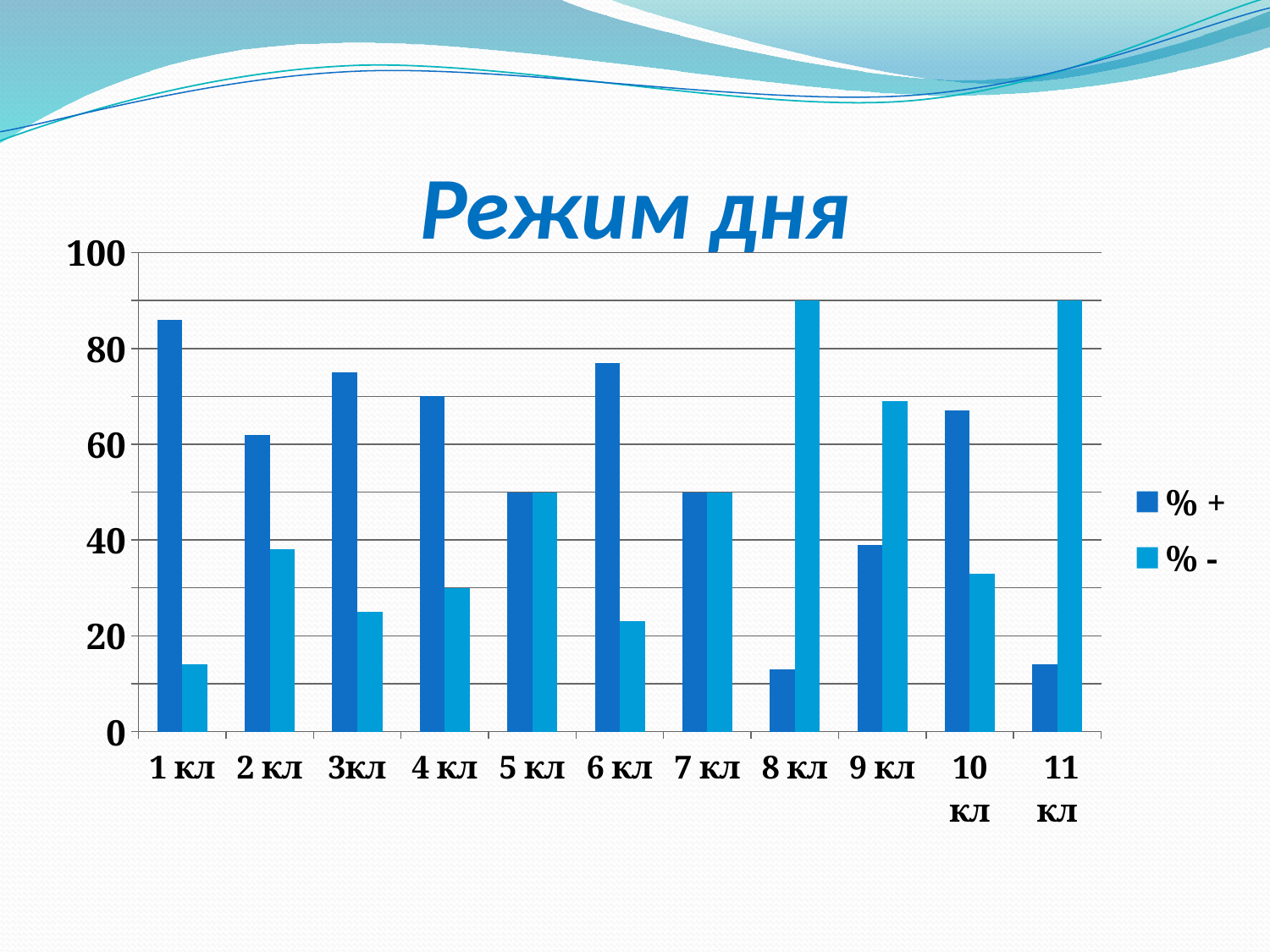

# Режим дня

### Chart

| Category | % + | % - |
|---|---|---|
| 1 кл | 86.0 | 14.0 |
| 2 кл | 62.0 | 38.0 |
| 3кл | 75.0 | 25.0 |
| 4 кл | 70.0 | 30.0 |
| 5 кл | 50.0 | 50.0 |
| 6 кл | 77.0 | 23.0 |
| 7 кл | 50.0 | 50.0 |
| 8 кл | 13.0 | 90.0 |
| 9 кл | 39.0 | 69.0 |
| 10 кл | 67.0 | 33.0 |
|  11 кл | 14.0 | 90.0 |